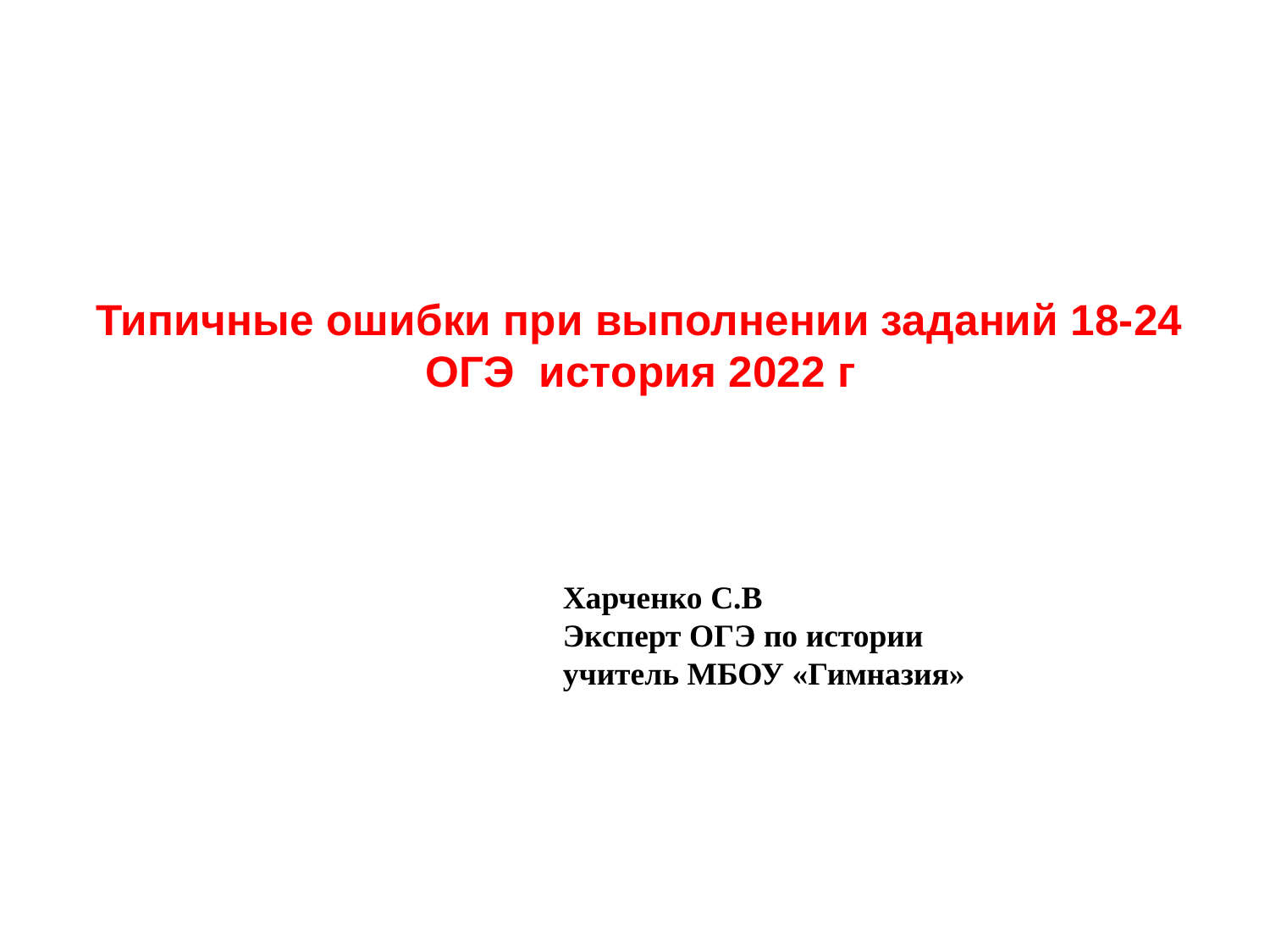

# Типичные ошибки при выполнении заданий 18-24 ОГЭ  история 2022 г
Харченко С.В
Эксперт ОГЭ по истории
учитель МБОУ «Гимназия»